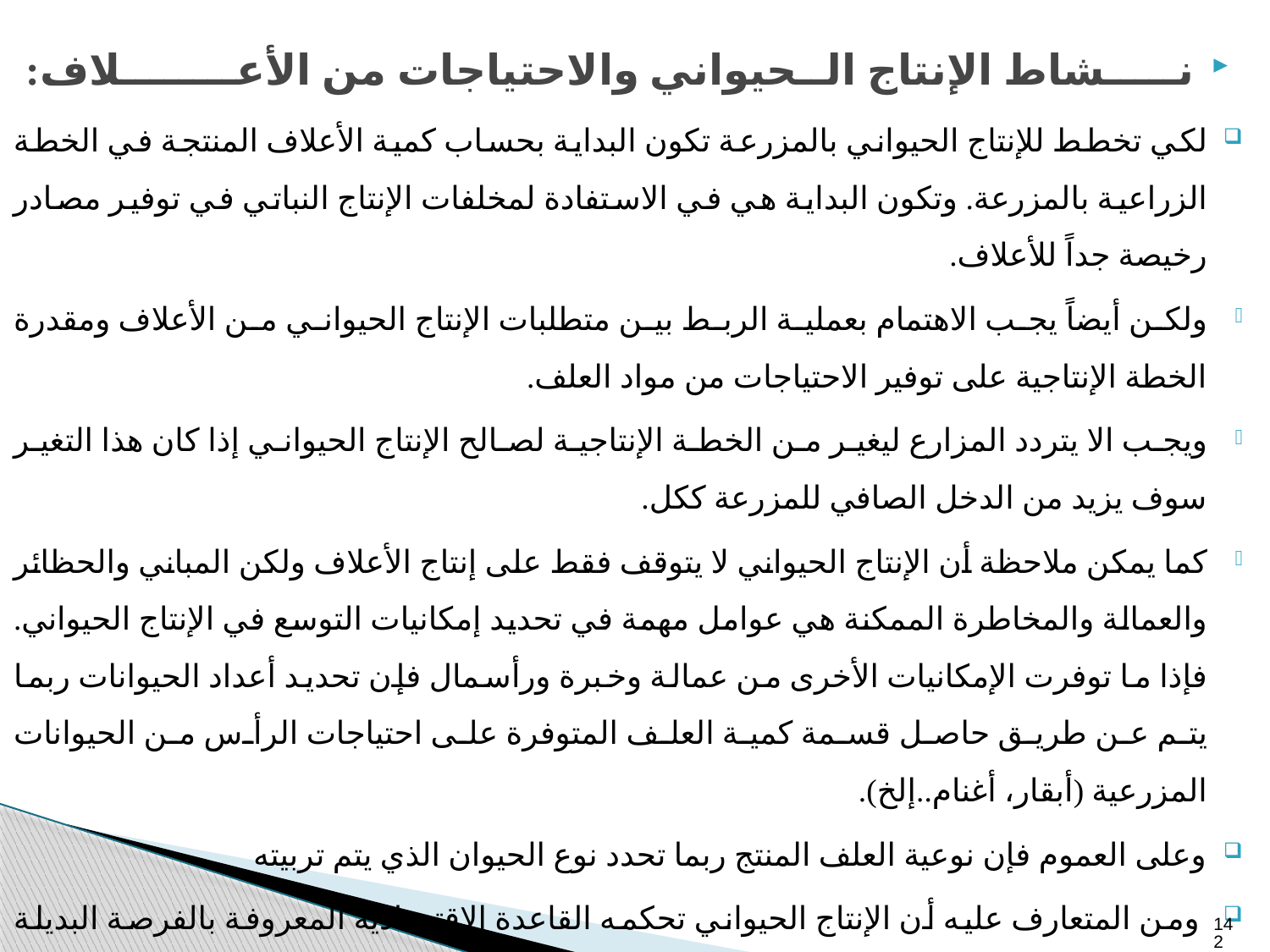

نـــــشاط الإنتاج الــحيواني والاحتياجات من الأعــــــــلاف:
لكي تخطط للإنتاج الحيواني بالمزرعة تكون البداية بحساب كمية الأعلاف المنتجة في الخطة الزراعية بالمزرعة. وتكون البداية هي في الاستفادة لمخلفات الإنتاج النباتي في توفير مصادر رخيصة جداً للأعلاف.
ولكن أيضاً يجب الاهتمام بعملية الربط بين متطلبات الإنتاج الحيواني من الأعلاف ومقدرة الخطة الإنتاجية على توفير الاحتياجات من مواد العلف.
ويجب الا يتردد المزارع ليغير من الخطة الإنتاجية لصالح الإنتاج الحيواني إذا كان هذا التغير سوف يزيد من الدخل الصافي للمزرعة ككل.
كما يمكن ملاحظة أن الإنتاج الحيواني لا يتوقف فقط على إنتاج الأعلاف ولكن المباني والحظائر والعمالة والمخاطرة الممكنة هي عوامل مهمة في تحديد إمكانيات التوسع في الإنتاج الحيواني. فإذا ما توفرت الإمكانيات الأخرى من عمالة وخبرة ورأسمال فإن تحديد أعداد الحيوانات ربما يتم عن طريق حاصل قسمة كمية العلف المتوفرة على احتياجات الرأس من الحيوانات المزرعية (أبقار، أغنام..إلخ).
وعلى العموم فإن نوعية العلف المنتج ربما تحدد نوع الحيوان الذي يتم تربيته
 ومن المتعارف عليه أن الإنتاج الحيواني تحكمه القاعدة الاقتصادية المعروفة بالفرصة البديلة للتعامل مع الموارد المزرعية المحدودة، وعليه يجب تقويم عدد من الاختبارات الممكنة وفق هذه القاعدة ووفق هذا التقويم وقد يكون من المفيد أيضاً تغيير الخطط المزرعية للإنتاج النباتي ليتجانس مع نمط الإنتاج الحيواني بالمزرعة.
142